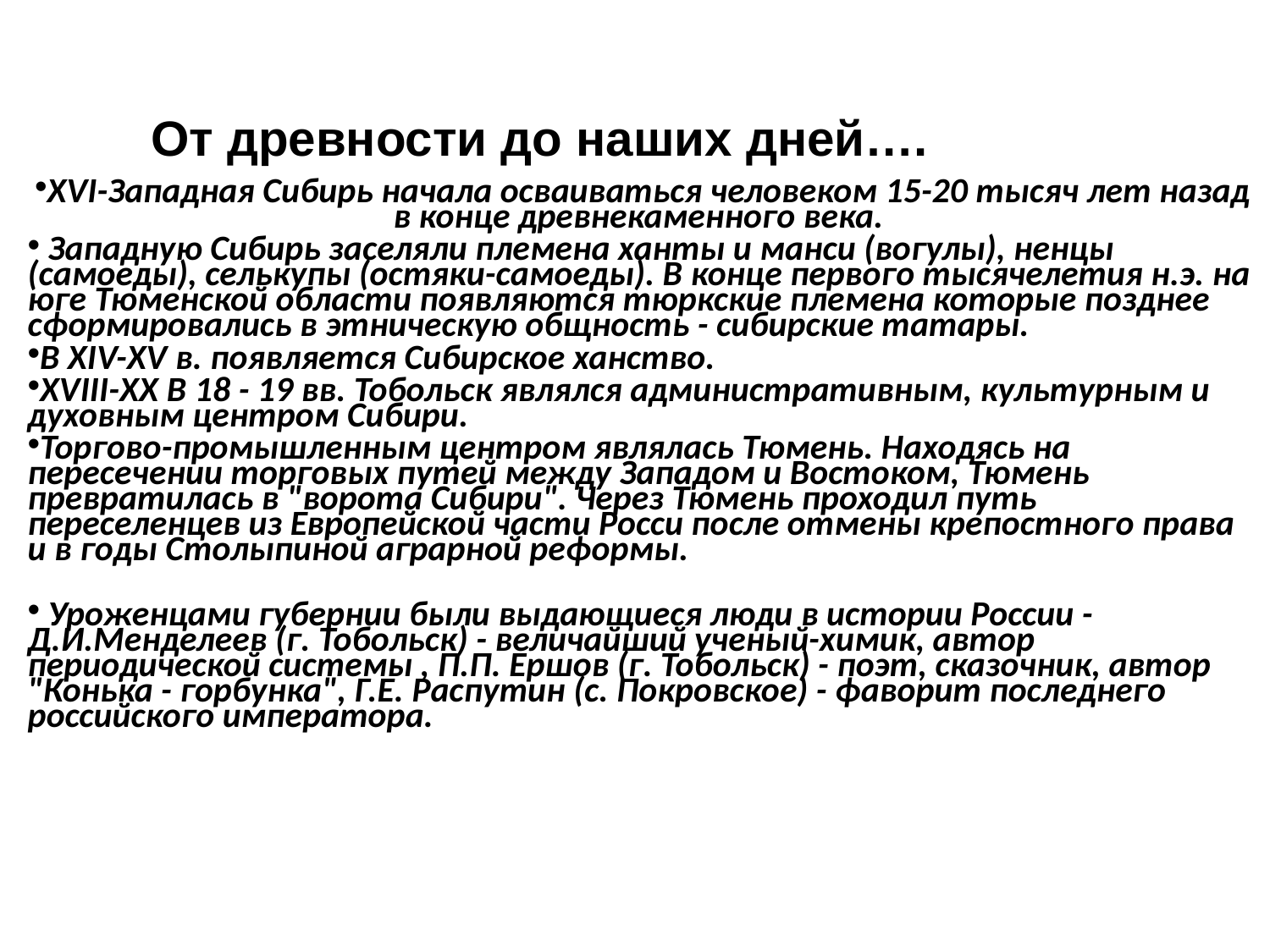

От древности до наших дней….
XVI-Западная Сибирь начала осваиваться человеком 15-20 тысяч лет назад в конце древнекаменного века.
 Западную Сибирь заселяли племена ханты и манси (вогулы), ненцы (самоеды), селькупы (остяки-самоеды). В конце первого тысячелетия н.э. на юге Тюменской области появляются тюркские племена которые позднее сформировались в этническую общность - сибирские татары.
В XIV-XV в. появляется Сибирское ханство.
XVIII-XX В 18 - 19 вв. Тобольск являлся административным, культурным и духовным центром Сибири.
Торгово-промышленным центром являлась Тюмень. Находясь на пересечении торговых путей между Западом и Востоком, Тюмень превратилась в "ворота Сибири". Через Тюмень проходил путь переселенцев из Европейской части Росси после отмены крепостного права и в годы Столыпиной аграрной реформы.

 Уроженцами губернии были выдающиеся люди в истории России - Д.И.Менделеев (г. Тобольск) - величайший ученый-химик, автор периодической системы , П.П. Ершов (г. Тобольск) - поэт, сказочник, автор "Конька - горбунка", Г.Е. Распутин (с. Покровское) - фаворит последнего российского императора.